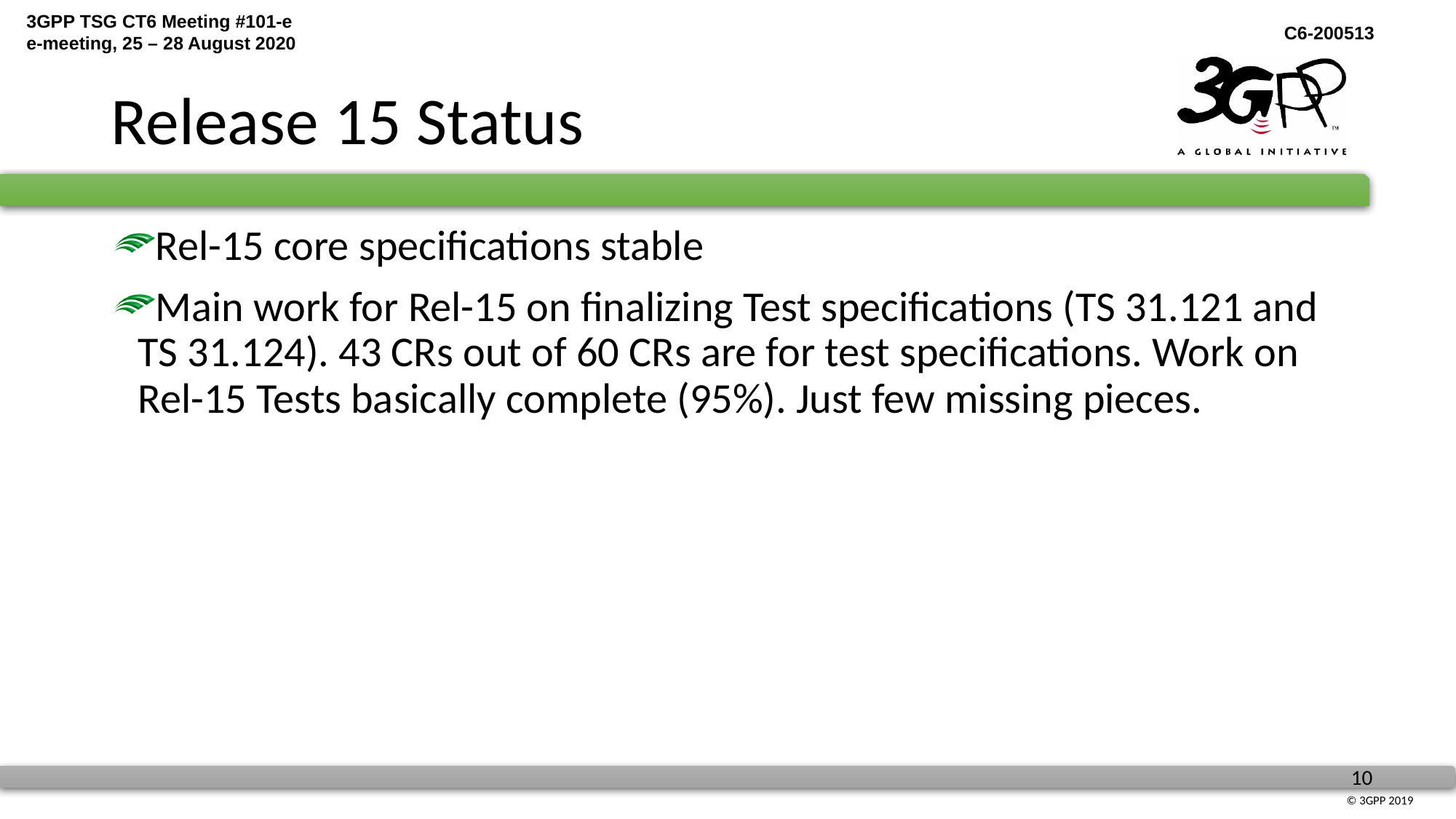

# Release 15 Status
Rel-15 core specifications stable
Main work for Rel-15 on finalizing Test specifications (TS 31.121 and TS 31.124). 43 CRs out of 60 CRs are for test specifications. Work on Rel-15 Tests basically complete (95%). Just few missing pieces.